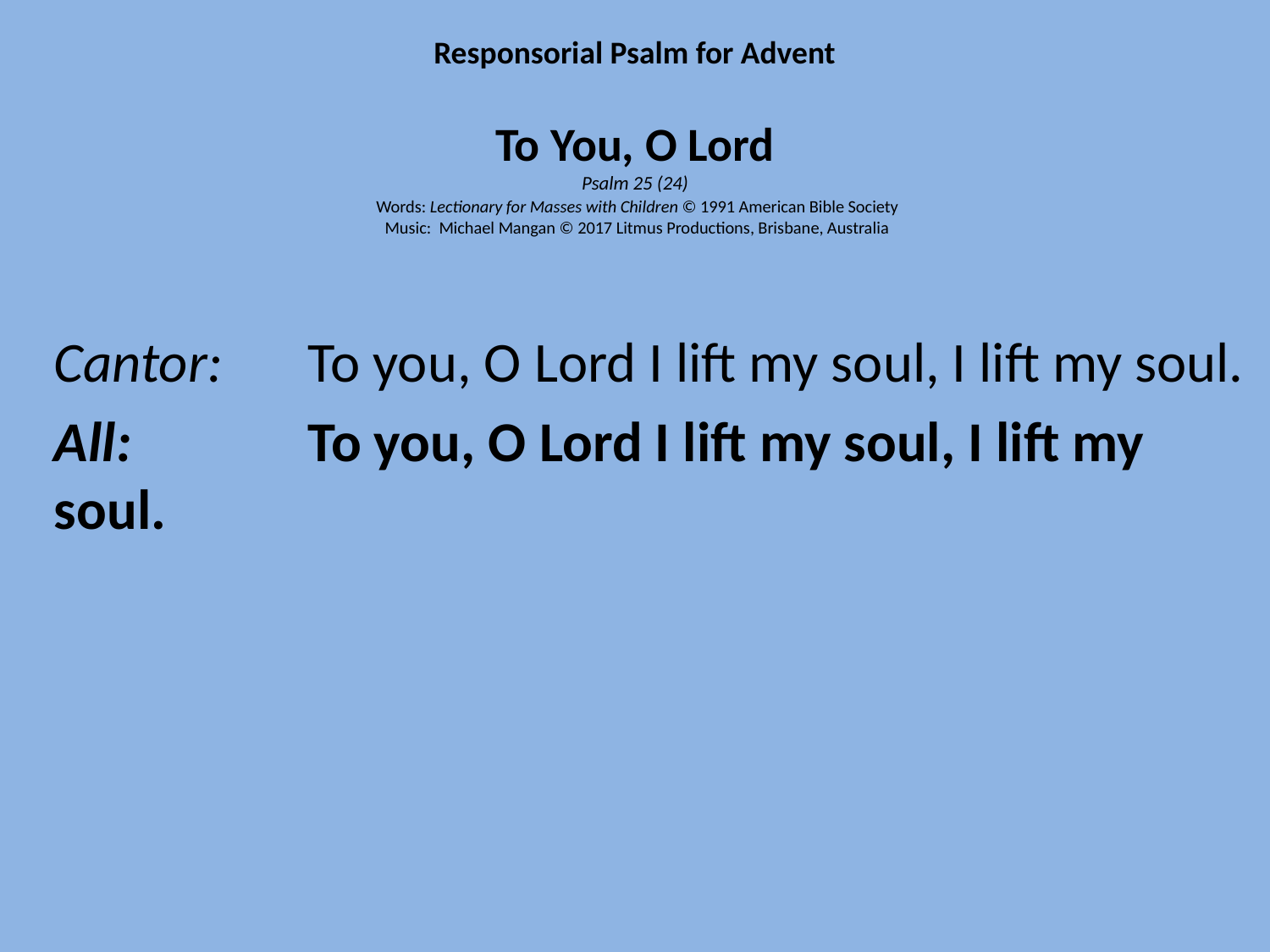

Responsorial Psalm for Advent
# To You, O Lord Psalm 25 (24) Words: Lectionary for Masses with Children © 1991 American Bible Society Music:  Michael Mangan © 2017 Litmus Productions, Brisbane, Australia
Cantor:	To you, O Lord I lift my soul, I lift my soul.
All:		To you, O Lord I lift my soul, I lift my soul.